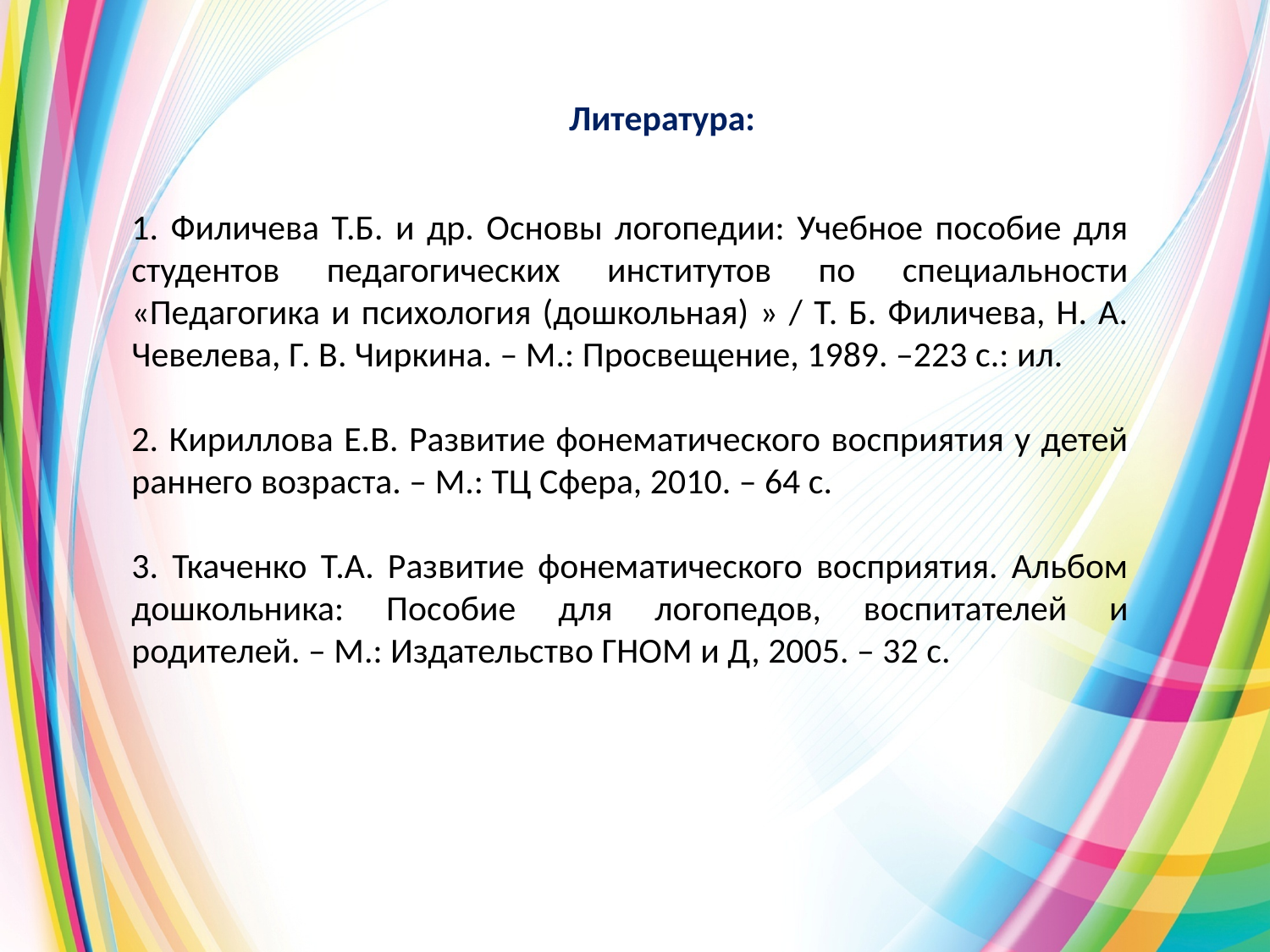

Литература:

1. Филичева Т.Б. и др. Основы логопедии: Учебное пособие для студентов педагогических институтов по специальности «Педагогика и психология (дошкольная) » / Т. Б. Филичева, Н. А. Чевелева, Г. В. Чиркина. – М.: Просвещение, 1989. –223 с.: ил.

2. Кириллова Е.В. Развитие фонематического восприятия у детей раннего возраста. – М.: ТЦ Сфера, 2010. – 64 с.

3. Ткаченко Т.А. Развитие фонематического восприятия. Альбом дошкольника: Пособие для логопедов, воспитателей и родителей. – М.: Издательство ГНОМ и Д, 2005. – 32 с.